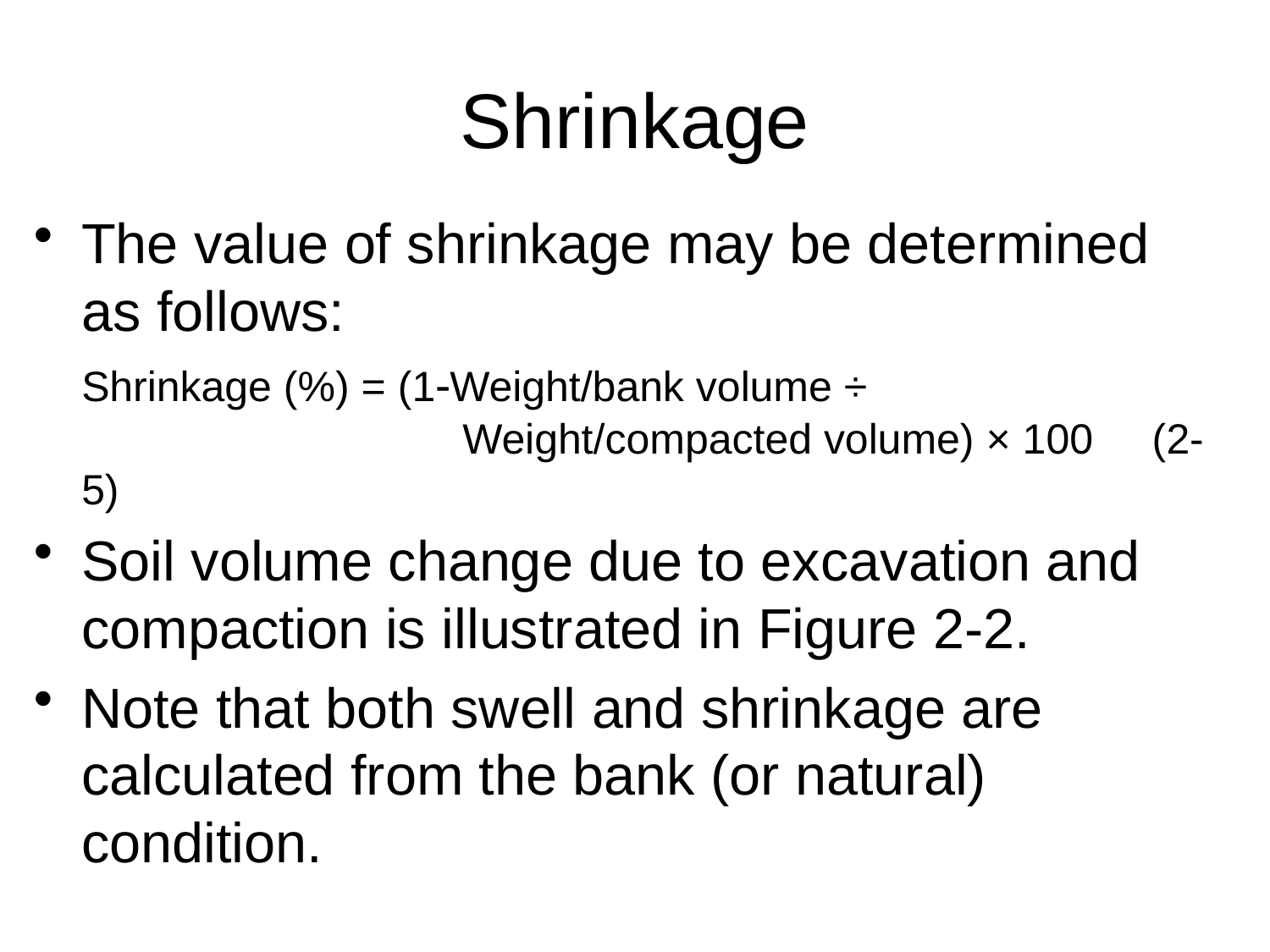

# Shrinkage
The value of shrinkage may be determined as follows:
	Shrinkage (%) = (1−Weight/bank volume ÷ 						Weight/compacted volume) × 100     (2-5)
Soil volume change due to excavation and compaction is illustrated in Figure 2-2.
Note that both swell and shrinkage are calculated from the bank (or natural) condition.